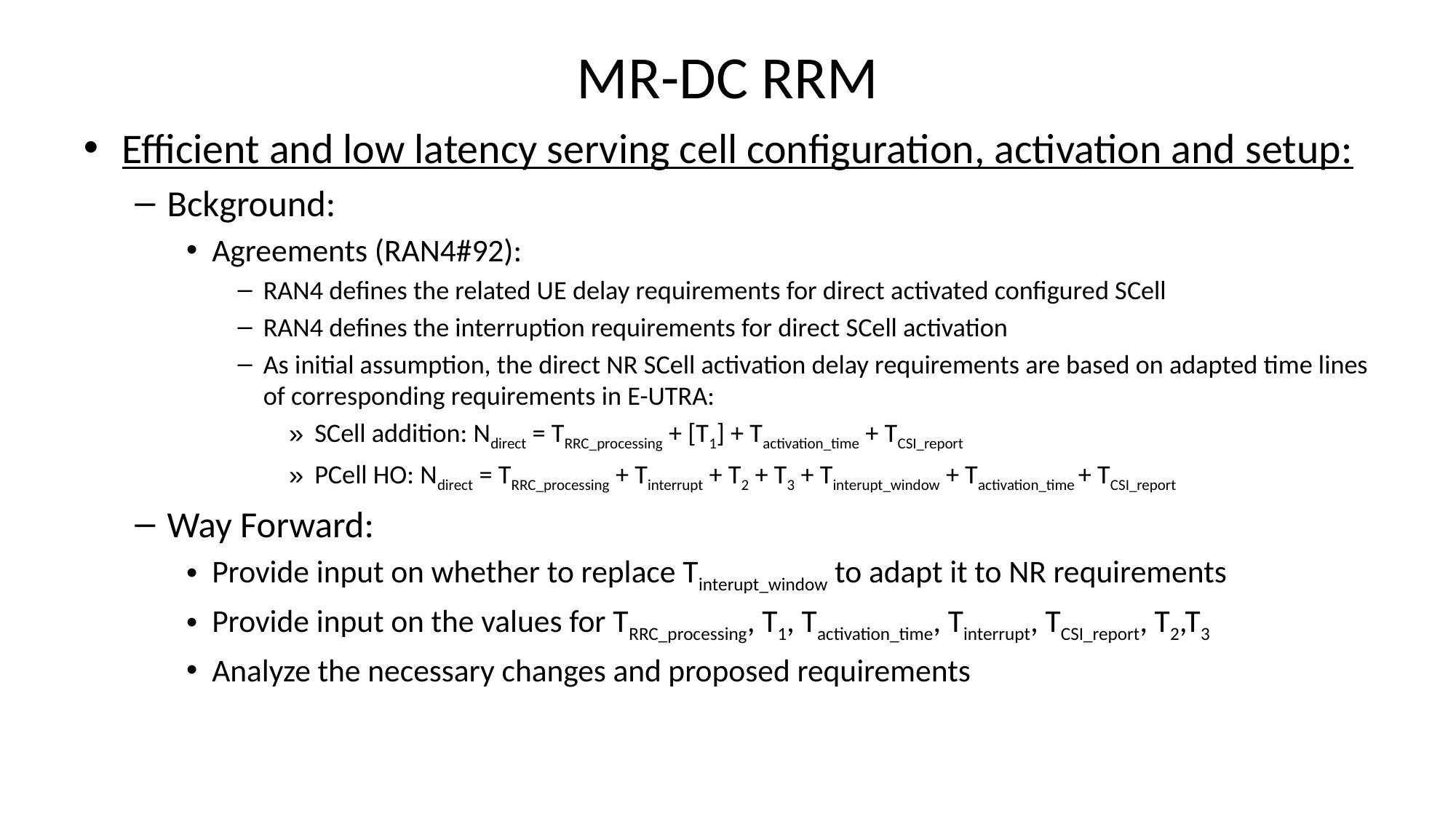

# MR-DC RRM
Efficient and low latency serving cell configuration, activation and setup:
Bckground:
Agreements (RAN4#92):
RAN4 defines the related UE delay requirements for direct activated configured SCell
RAN4 defines the interruption requirements for direct SCell activation
As initial assumption, the direct NR SCell activation delay requirements are based on adapted time lines of corresponding requirements in E-UTRA:
SCell addition: Ndirect = TRRC_processing + [T1] + Tactivation_time + TCSI_report
PCell HO: Ndirect = TRRC_processing + Tinterrupt + T2 + T3 + Tinterupt_window + Tactivation_time + TCSI_report
Way Forward:
Provide input on whether to replace Tinterupt_window to adapt it to NR requirements
Provide input on the values for TRRC_processing, T1, Tactivation_time, Tinterrupt, TCSI_report, T2,T3
Analyze the necessary changes and proposed requirements